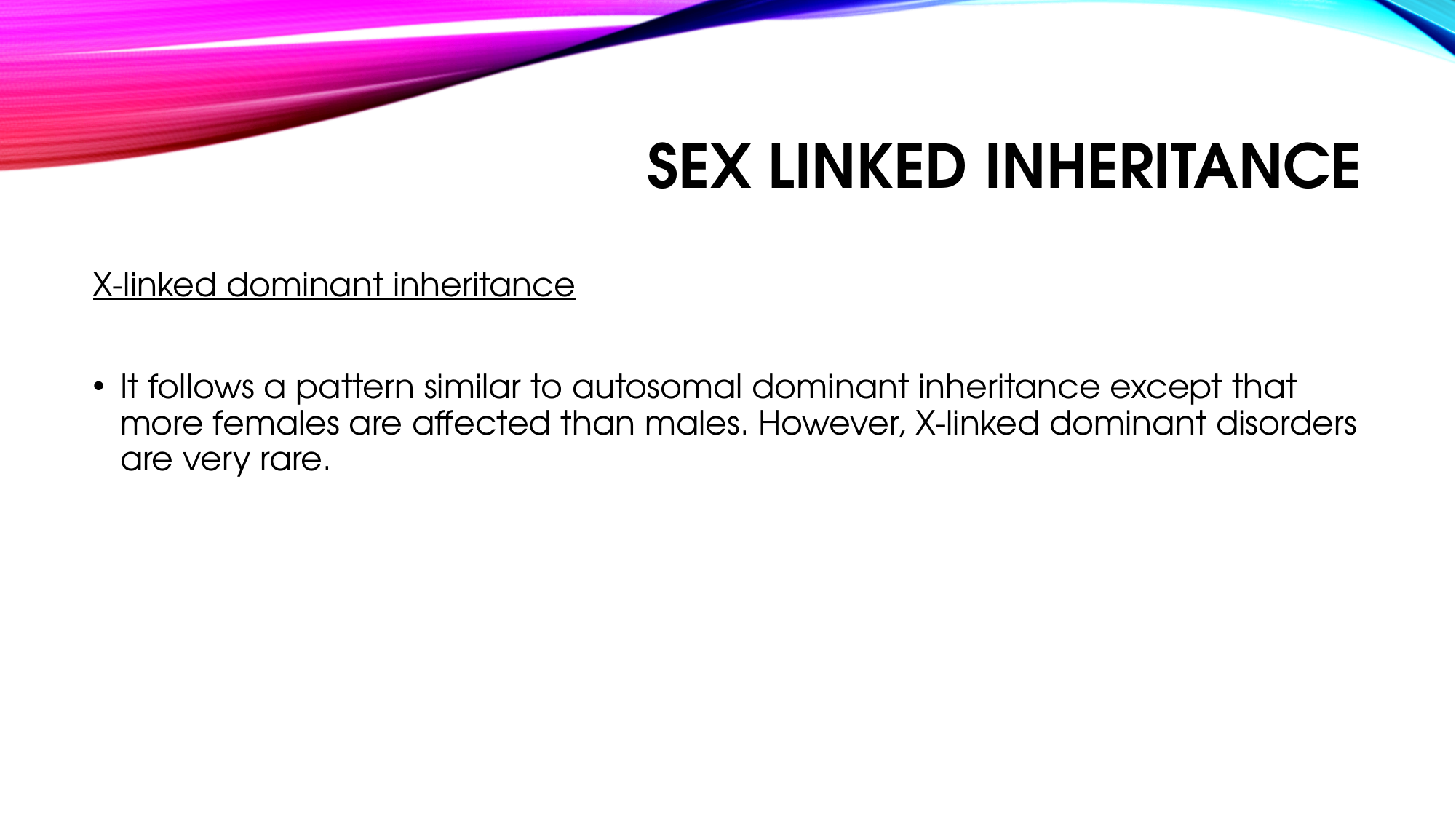

# Sex linked inheritance
X-linked dominant inheritance

It follows a pattern similar to autosomal dominant inheritance except that more females are affected than males. However, X-linked dominant disorders are very rare.